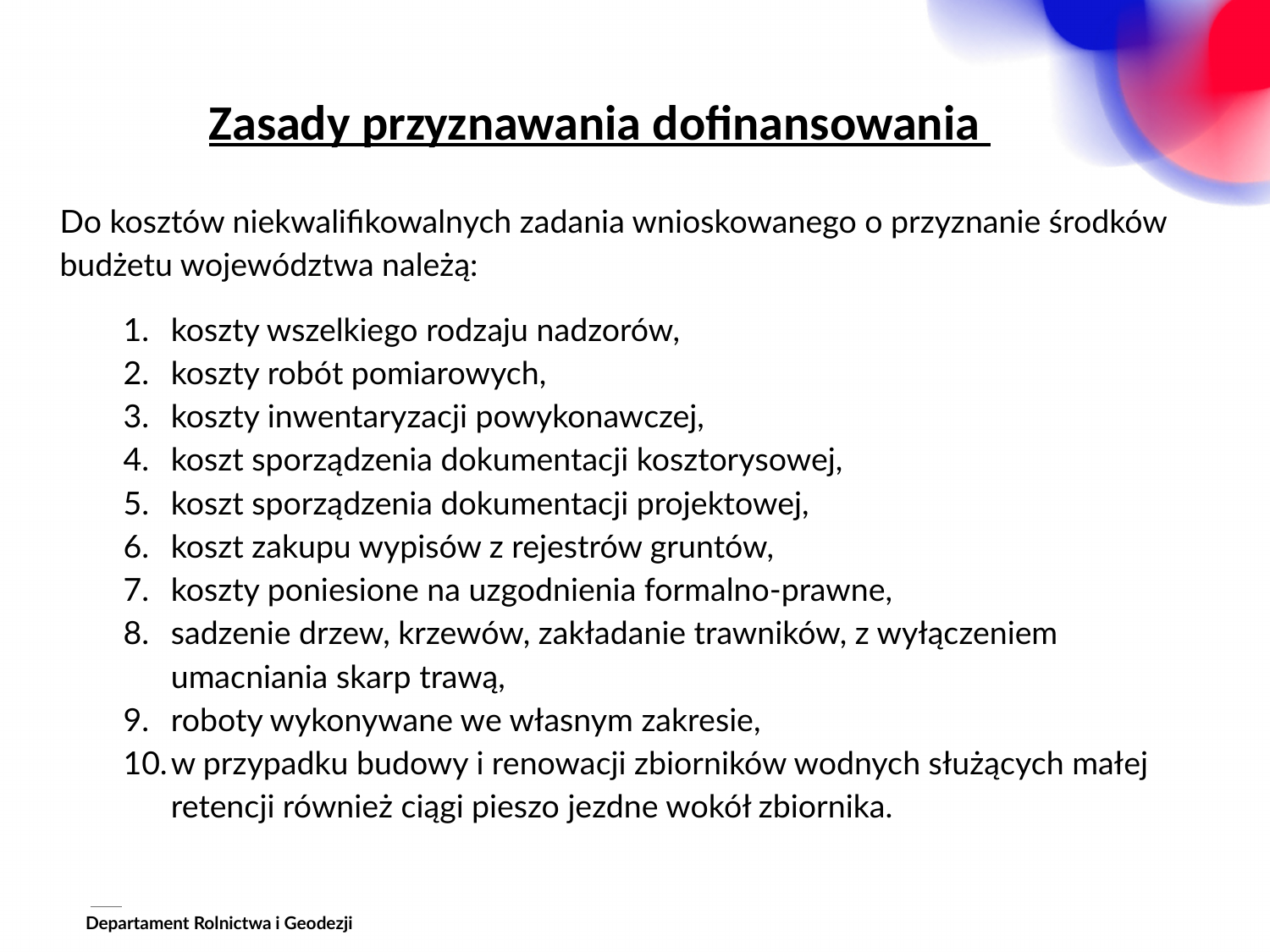

# Zasady przyznawania dofinansowania
Do kosztów niekwalifikowalnych zadania wnioskowanego o przyznanie środków budżetu województwa należą:

koszty wszelkiego rodzaju nadzorów,
koszty robót pomiarowych,
koszty inwentaryzacji powykonawczej,
koszt sporządzenia dokumentacji kosztorysowej,
koszt sporządzenia dokumentacji projektowej,
koszt zakupu wypisów z rejestrów gruntów,
koszty poniesione na uzgodnienia formalno-prawne,
sadzenie drzew, krzewów, zakładanie trawników, z wyłączeniem umacniania skarp trawą,
roboty wykonywane we własnym zakresie,
w przypadku budowy i renowacji zbiorników wodnych służących małej retencji również ciągi pieszo jezdne wokół zbiornika.

Departament Rolnictwa i Geodezji